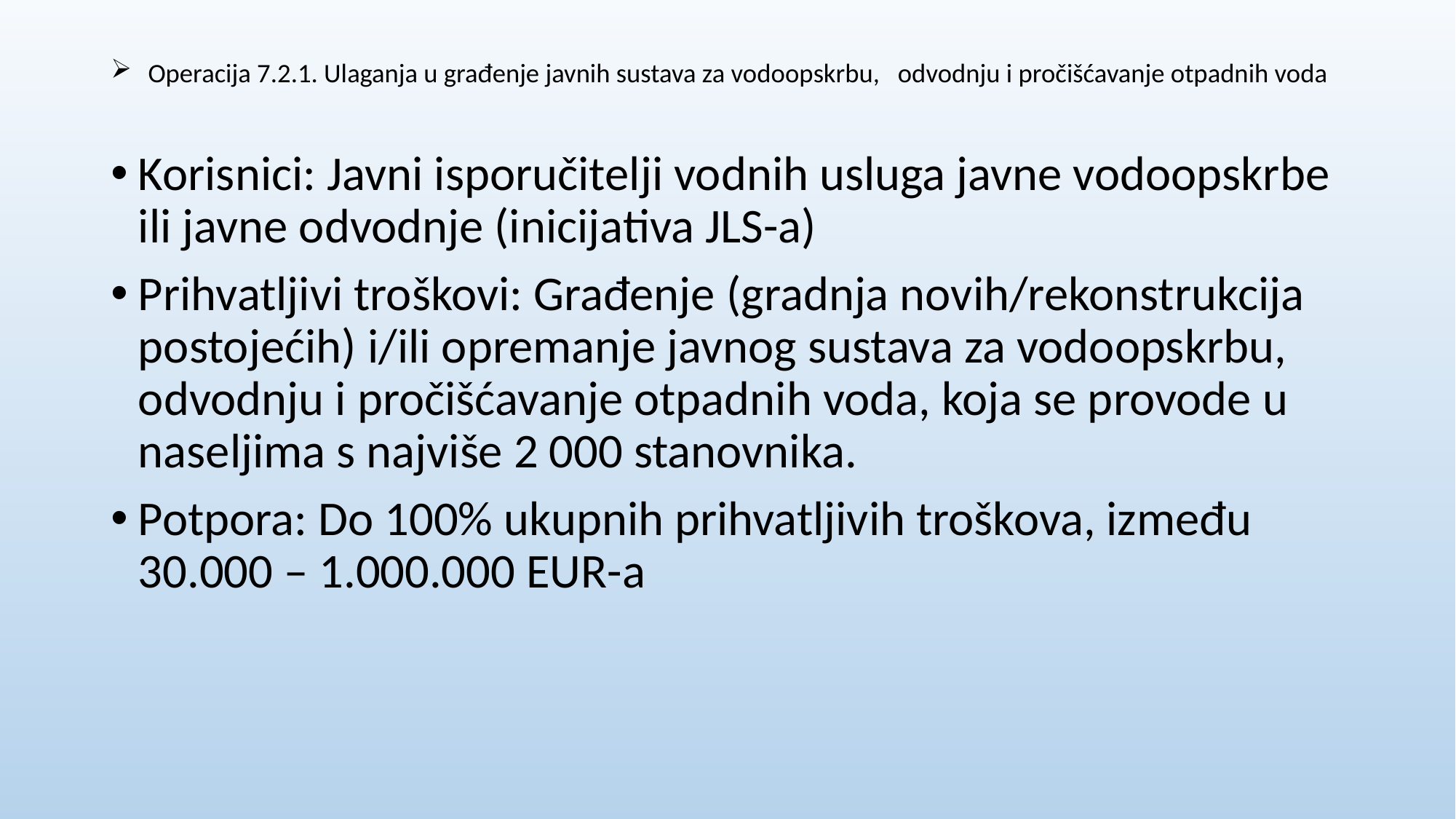

# Operacija 7.2.1. Ulaganja u građenje javnih sustava za vodoopskrbu,   odvodnju i pročišćavanje otpadnih voda
Korisnici: Javni isporučitelji vodnih usluga javne vodoopskrbe ili javne odvodnje (inicijativa JLS-a)
Prihvatljivi troškovi: Građenje (gradnja novih/rekonstrukcija postojećih) i/ili opremanje javnog sustava za vodoopskrbu, odvodnju i pročišćavanje otpadnih voda, koja se provode u naseljima s najviše 2 000 stanovnika.
Potpora: Do 100% ukupnih prihvatljivih troškova, između 30.000 – 1.000.000 EUR-a